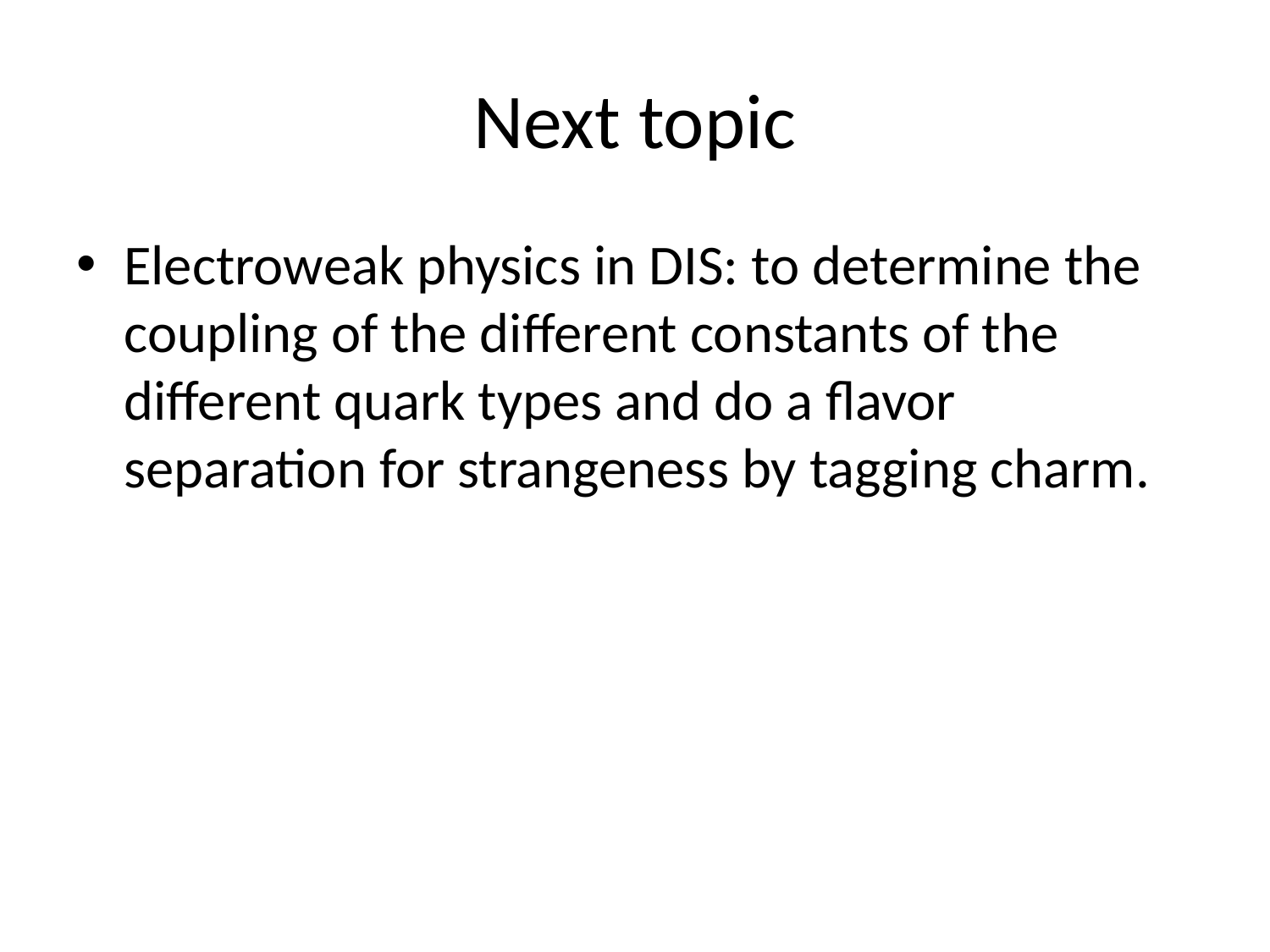

# Next topic
Electroweak physics in DIS: to determine the coupling of the different constants of the different quark types and do a flavor separation for strangeness by tagging charm.